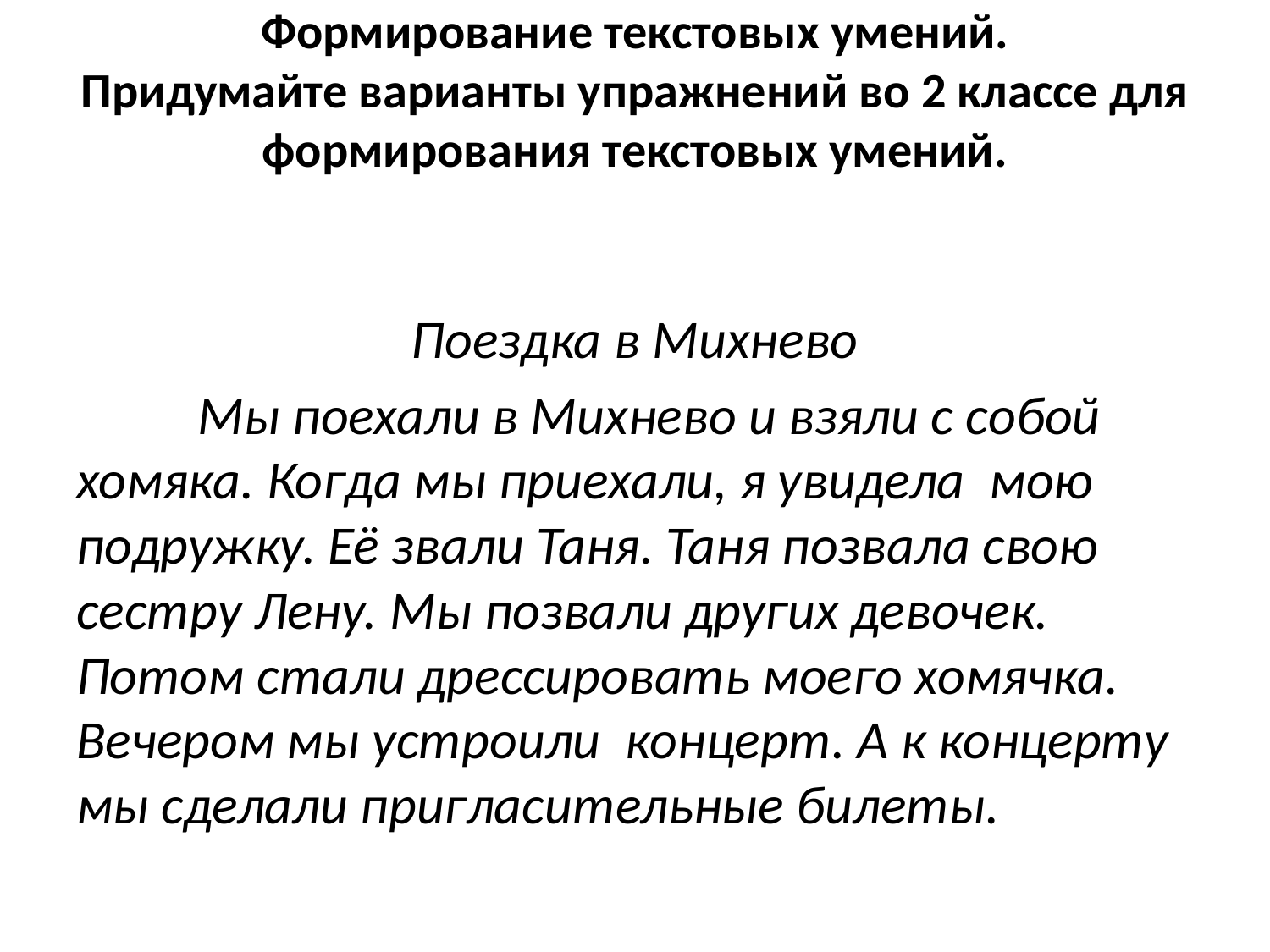

# Формирование текстовых умений. Придумайте варианты упражнений во 2 классе для формирования текстовых умений.

Поездка в Михнево
	Мы поехали в Михнево и взяли с собой хомяка. Когда мы приехали, я увидела  мою подружку. Её звали Таня. Таня позвала свою сестру Лену. Мы позвали других девочек. Потом стали дрессировать моего хомячка. Вечером мы устроили  концерт. А к концерту мы сделали пригласительные билеты.